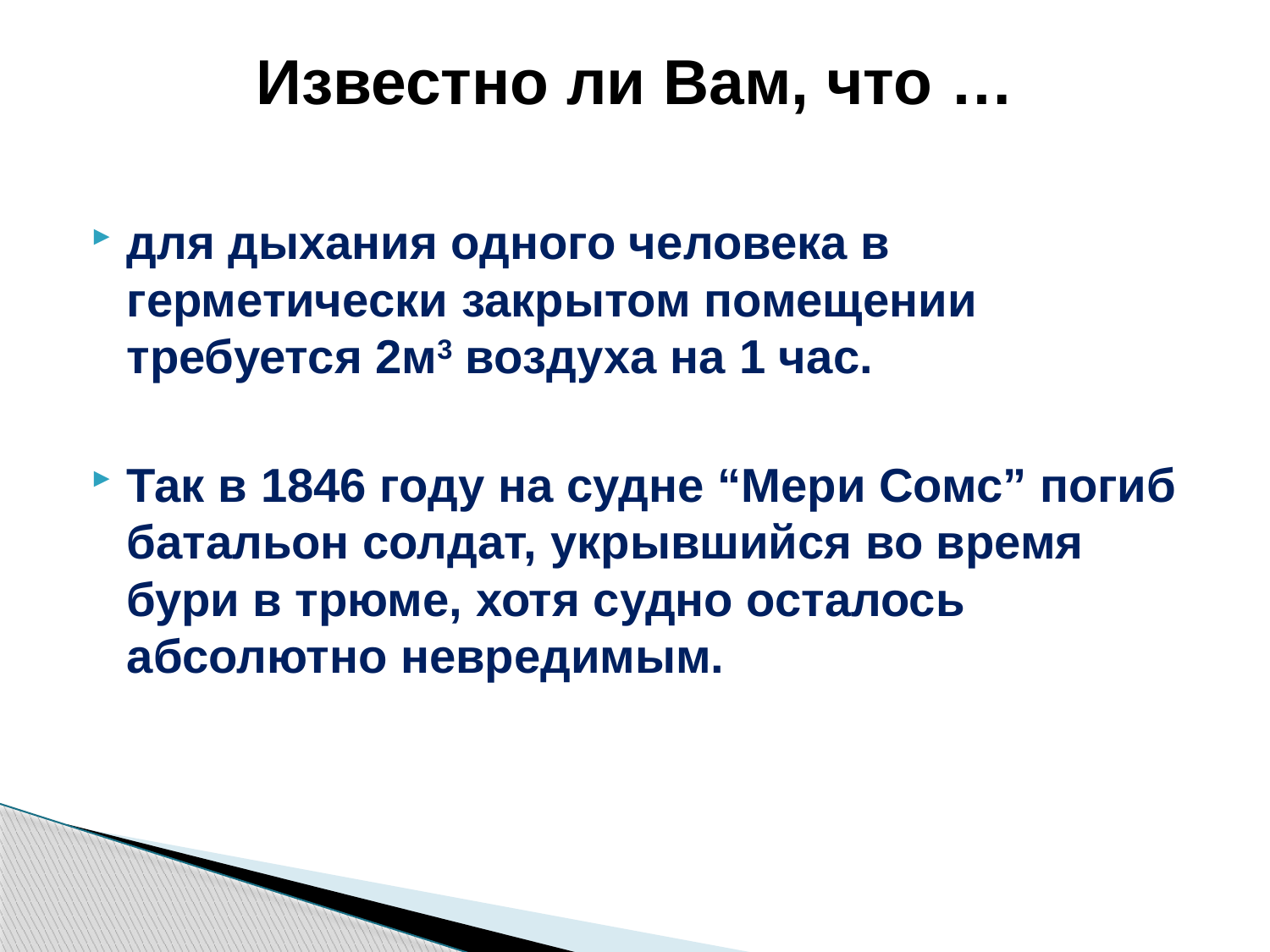

# Известно ли Вам, что …
для дыхания одного человека в герметически закрытом помещении требуется 2м3 воздуха на 1 час.

Так в 1846 году на судне “Мери Сомс” погиб батальон солдат, укрывшийся во время бури в трюме, хотя судно осталось абсолютно невредимым.